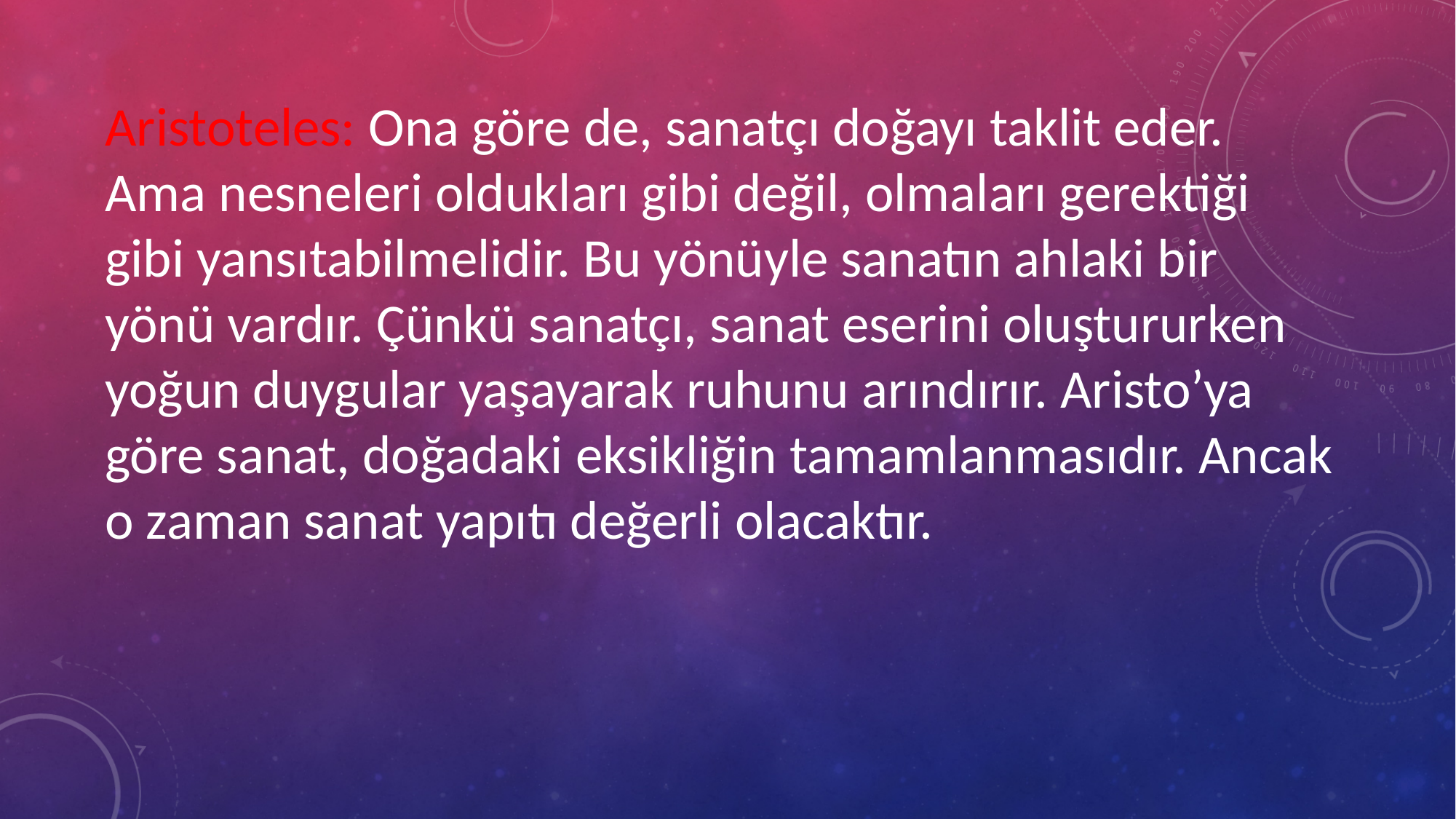

Aristoteles: Ona göre de, sanatçı doğayı taklit eder.
Ama nesneleri oldukları gibi değil, olmaları gerektiği
gibi yansıtabilmelidir. Bu yönüyle sanatın ahlaki bir
yönü vardır. Çünkü sanatçı, sanat eserini oluştururken yoğun duygular yaşayarak ruhunu arındırır. Aristo’ya göre sanat, doğadaki eksikliğin tamamlanmasıdır. Ancak o zaman sanat yapıtı değerli olacaktır.